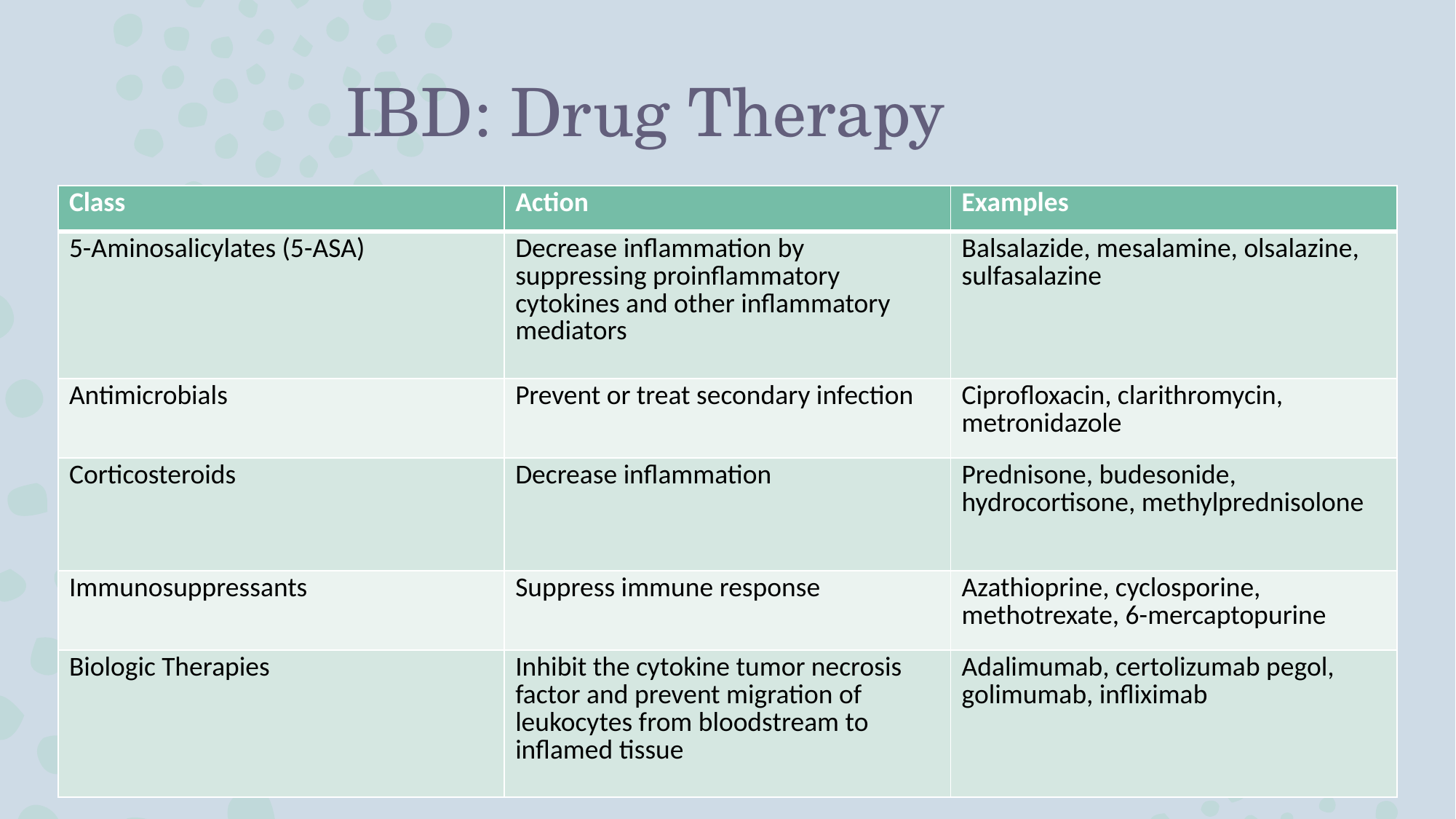

# IBD: Drug Therapy
| Class | Action | Examples |
| --- | --- | --- |
| 5-Aminosalicylates (5-ASA) | Decrease inflammation by suppressing proinflammatory cytokines and other inflammatory mediators | Balsalazide, mesalamine, olsalazine, sulfasalazine |
| Antimicrobials | Prevent or treat secondary infection | Ciprofloxacin, clarithromycin, metronidazole |
| Corticosteroids | Decrease inflammation | Prednisone, budesonide, hydrocortisone, methylprednisolone |
| Immunosuppressants | Suppress immune response | Azathioprine, cyclosporine, methotrexate, 6-mercaptopurine |
| Biologic Therapies | Inhibit the cytokine tumor necrosis factor and prevent migration of leukocytes from bloodstream to inflamed tissue | Adalimumab, certolizumab pegol, golimumab, infliximab |